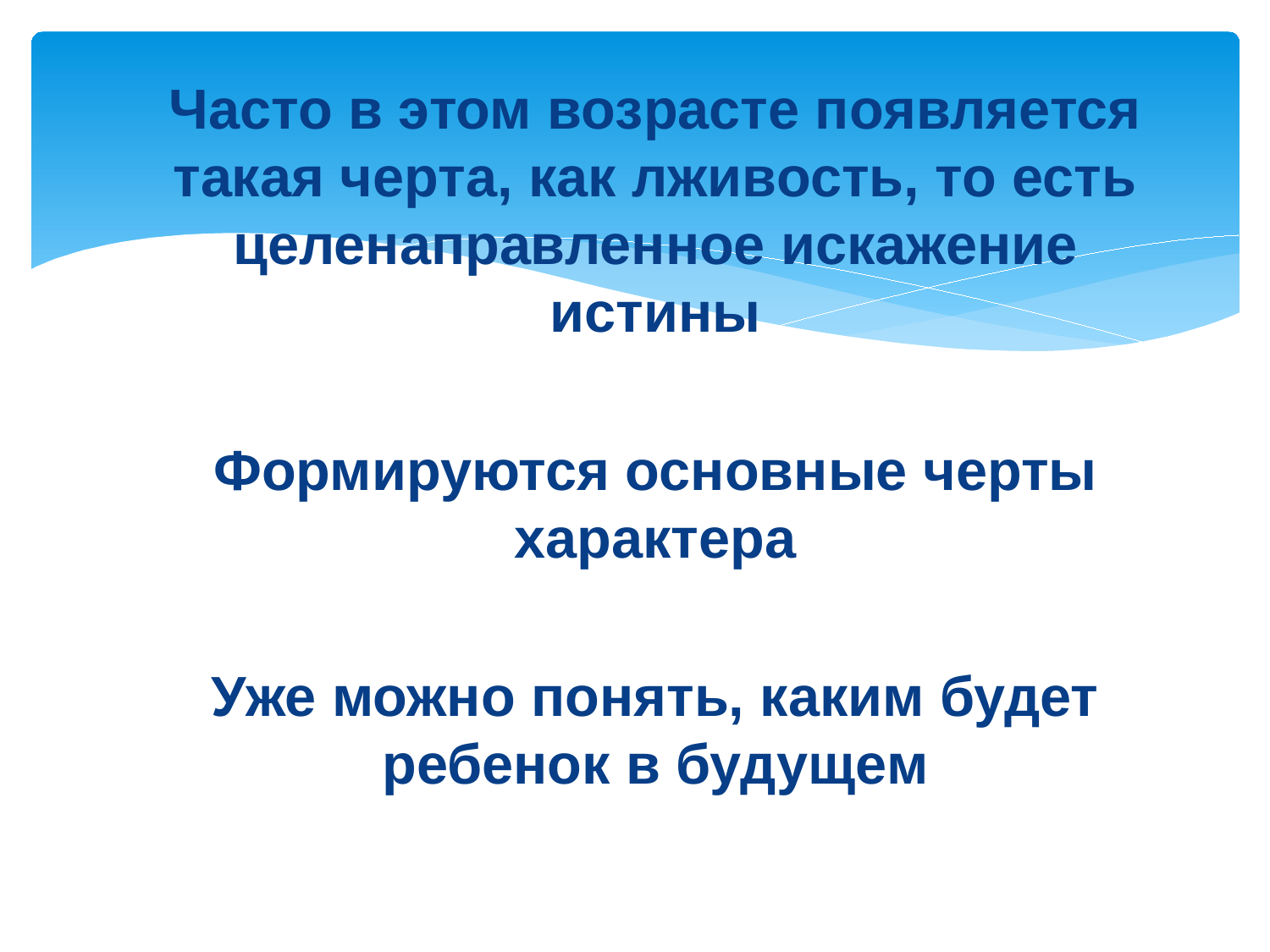

Часто в этом возрасте появляется такая черта, как лживость, то есть целенаправленное искажение истины

Формируются основные черты характера

Уже можно понять, каким будет ребенок в будущем